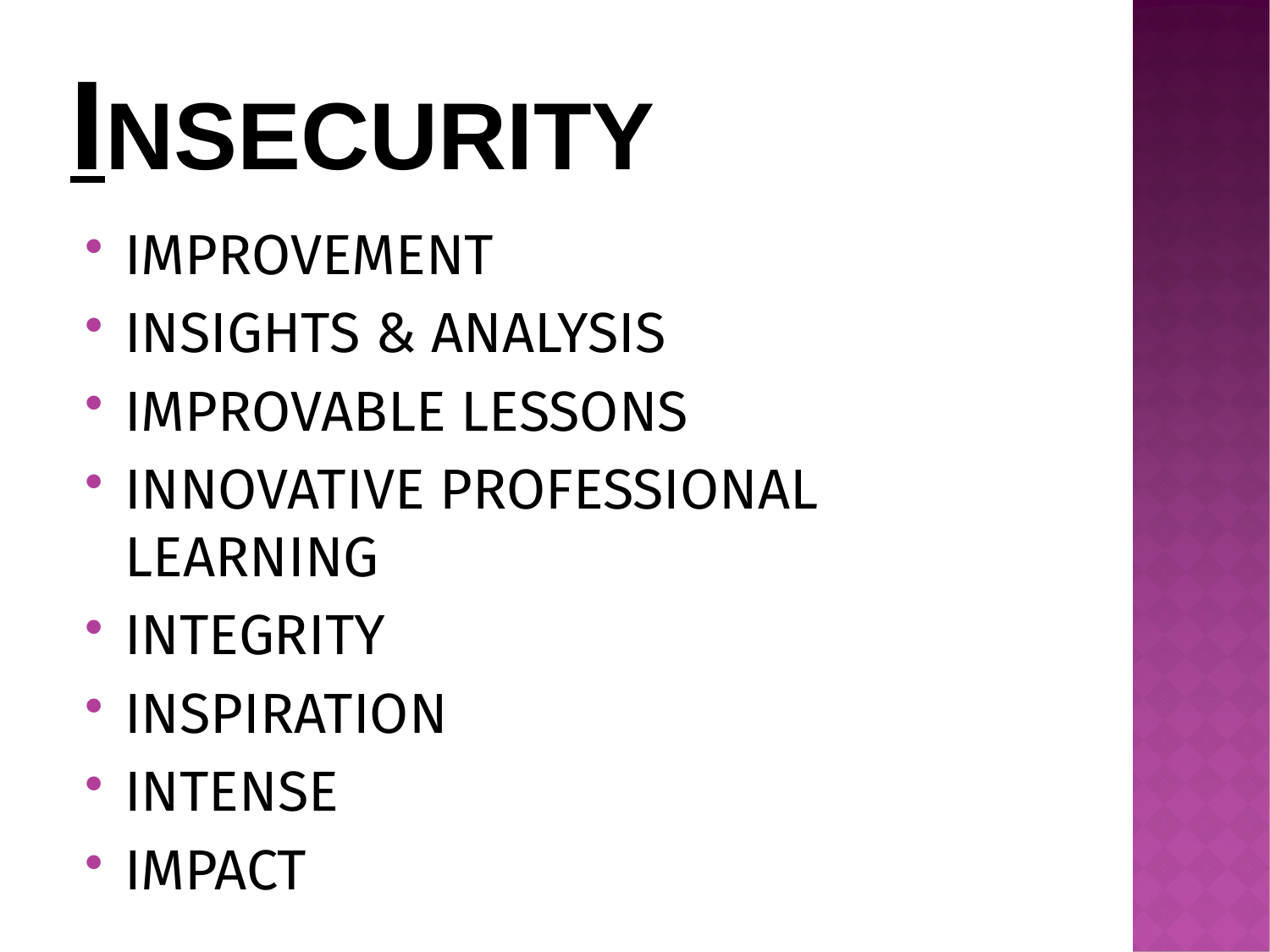

# Insecurity
IMPROVEMENT
INSIGHTS & ANALYSIS
IMPROVABLE LESSONS
INNOVATIVE PROFESSIONAL LEARNING
INTEGRITY
INSPIRATION
INTENSE
IMPACT